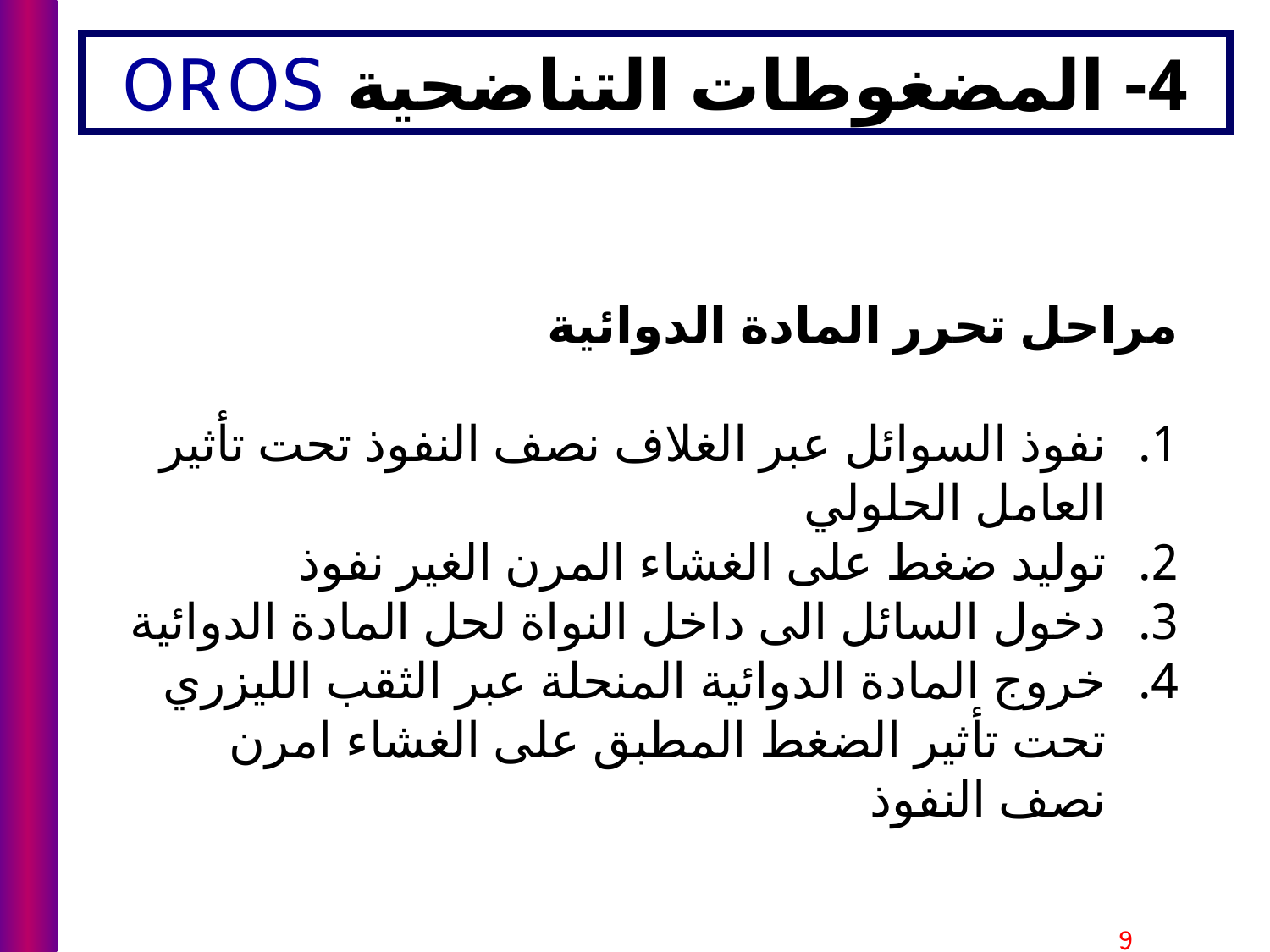

# 4- المضغوطات التناضحية OROS
مراحل تحرر المادة الدوائية

نفوذ السوائل عبر الغلاف نصف النفوذ تحت تأثير العامل الحلولي
توليد ضغط على الغشاء المرن الغير نفوذ
دخول السائل الى داخل النواة لحل المادة الدوائية
خروج المادة الدوائية المنحلة عبر الثقب الليزري تحت تأثير الضغط المطبق على الغشاء امرن نصف النفوذ